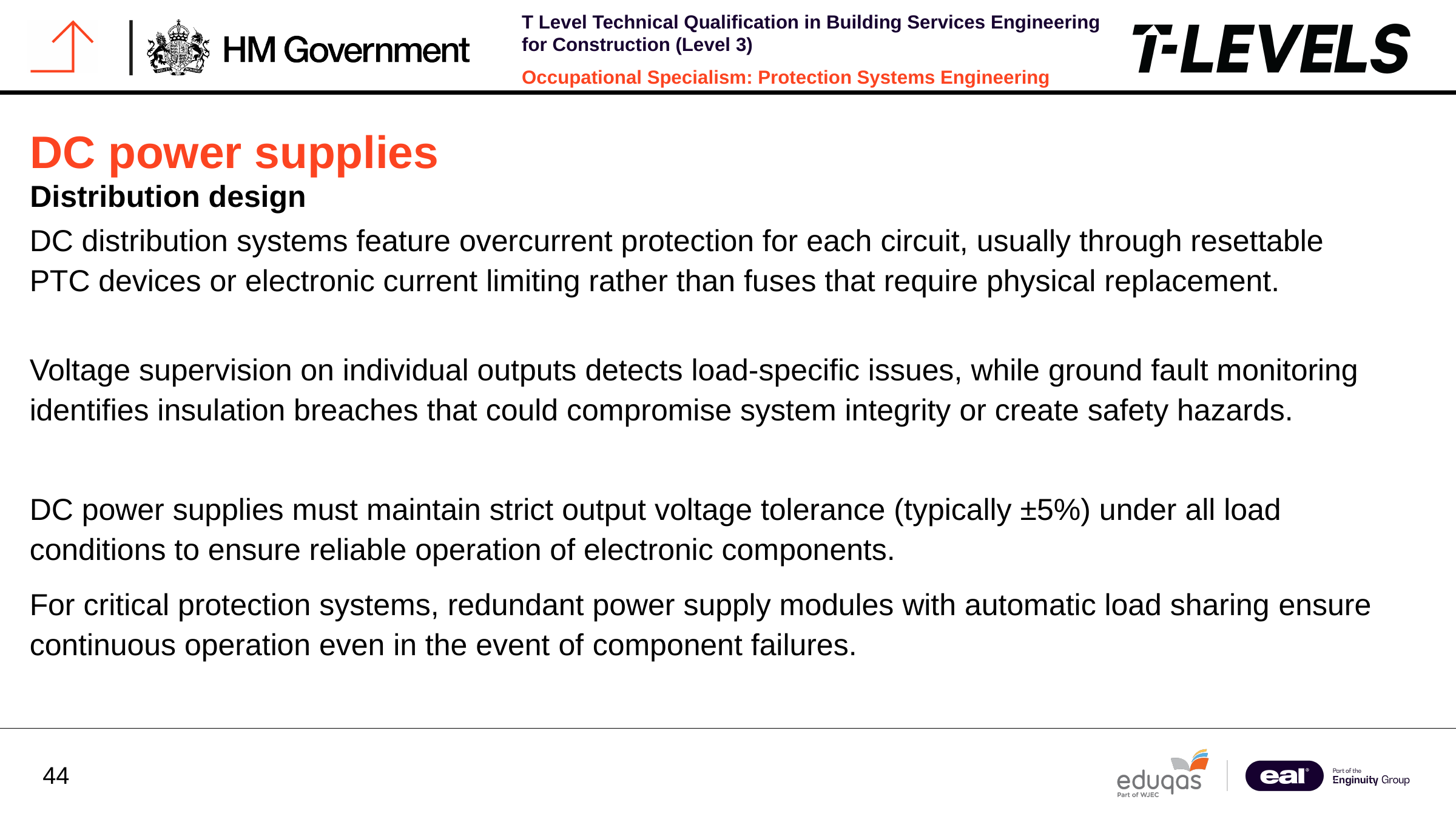

DC power supplies
Distribution design
DC distribution systems feature overcurrent protection for each circuit, usually through resettable PTC devices or electronic current limiting rather than fuses that require physical replacement.
Voltage supervision on individual outputs detects load-specific issues, while ground fault monitoring identifies insulation breaches that could compromise system integrity or create safety hazards.
DC power supplies must maintain strict output voltage tolerance (typically ±5%) under all load conditions to ensure reliable operation of electronic components.
For critical protection systems, redundant power supply modules with automatic load sharing ensure continuous operation even in the event of component failures.